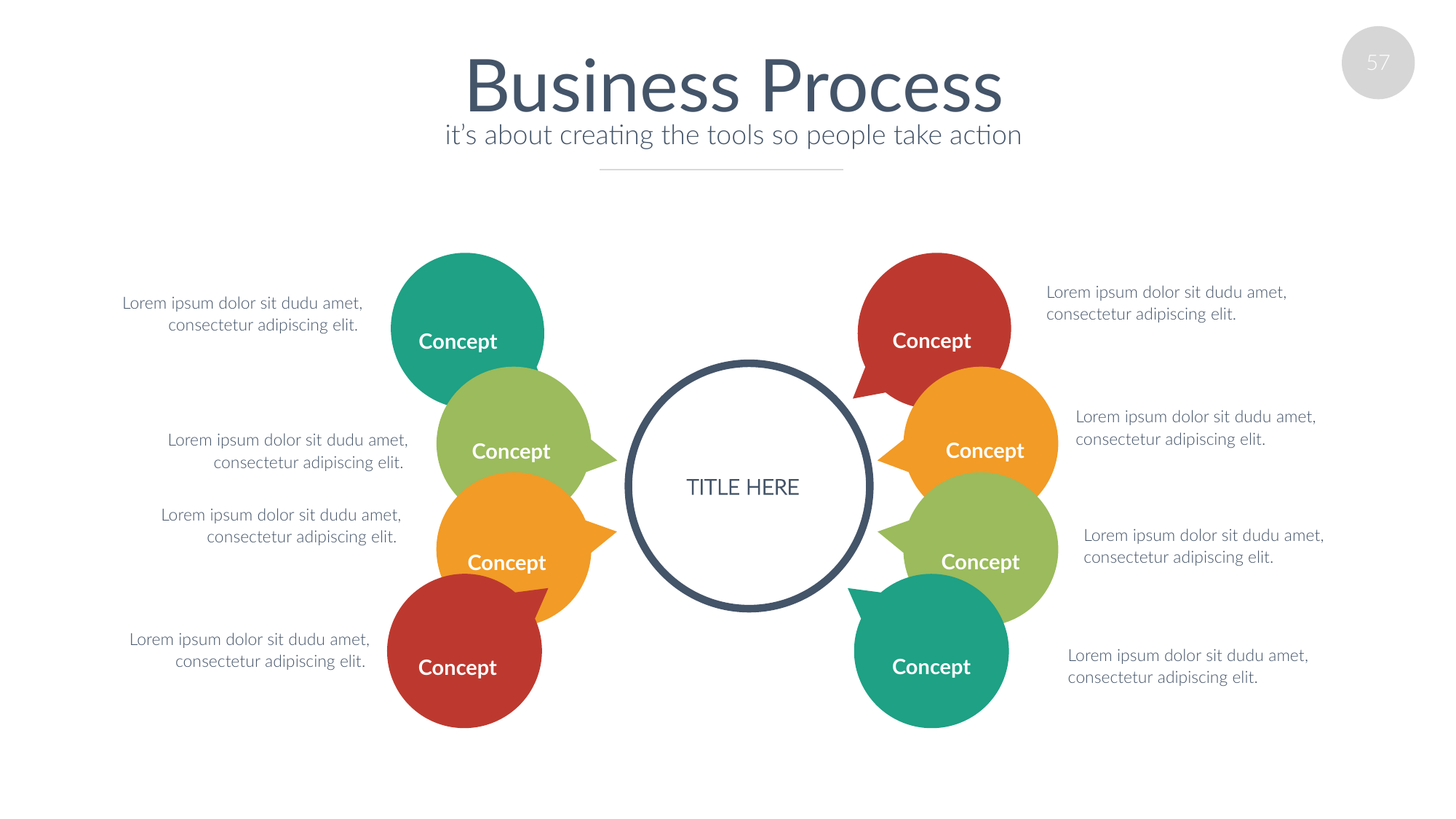

# Business Process
it’s about creating the tools so people take action

Lorem ipsum dolor sit dudu amet, consectetur adipiscing elit.
Lorem ipsum dolor sit dudu amet, consectetur adipiscing elit.
Concept
Concept

Lorem ipsum dolor sit dudu amet, consectetur adipiscing elit.
Lorem ipsum dolor sit dudu amet, consectetur adipiscing elit.
Concept
Concept
TITLE HERE

Lorem ipsum dolor sit dudu amet, consectetur adipiscing elit.
Lorem ipsum dolor sit dudu amet, consectetur adipiscing elit.
Concept
Concept

Lorem ipsum dolor sit dudu amet, consectetur adipiscing elit.
Lorem ipsum dolor sit dudu amet, consectetur adipiscing elit.
Concept
Concept